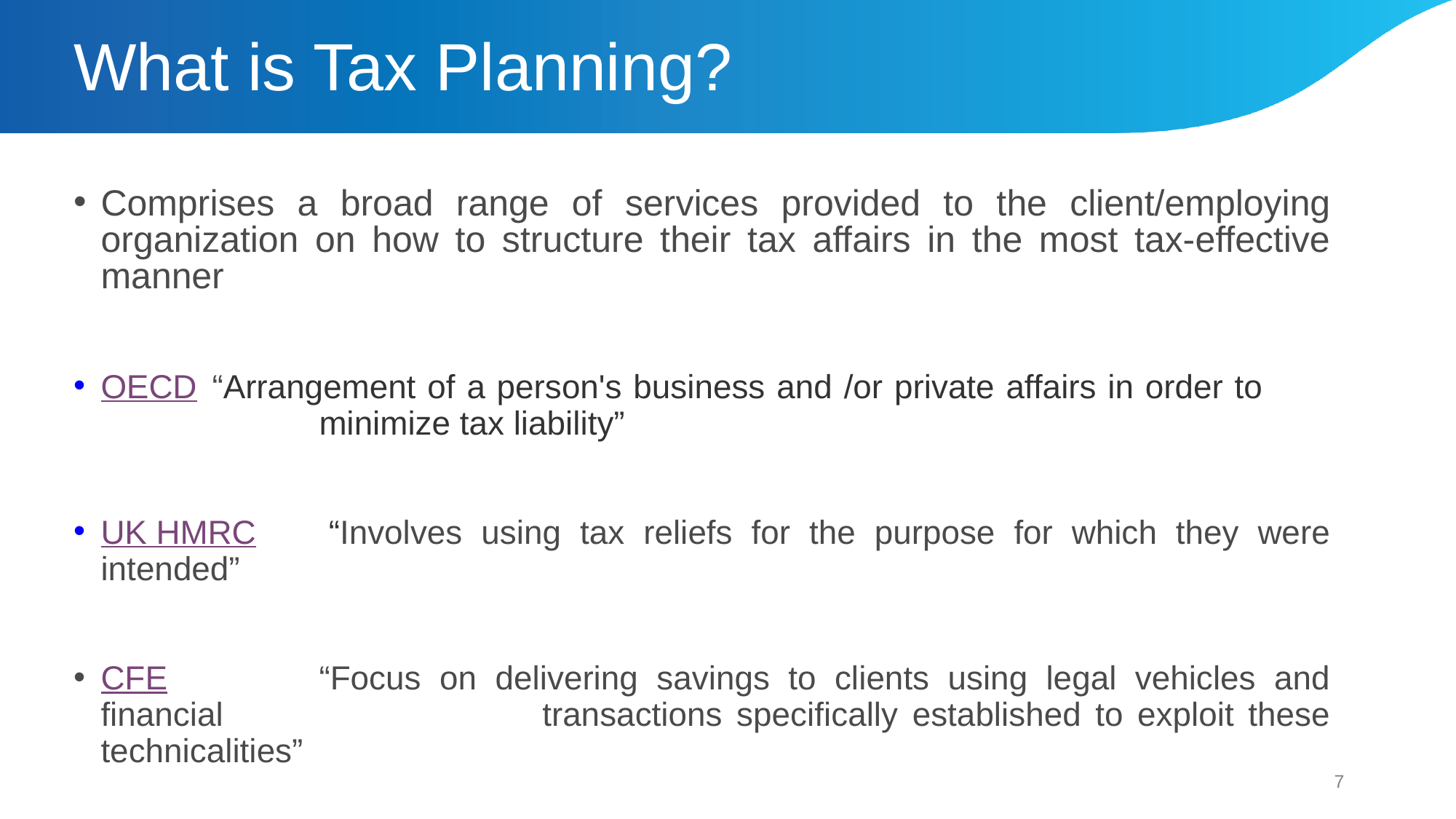

# What is Tax Planning?
Comprises a broad range of services provided to the client/employing organization on how to structure their tax affairs in the most tax-effective manner

OECD 	“Arrangement of a person's business and /or private affairs in order to 			minimize tax liability”

UK HMRC 	“Involves using tax reliefs for the purpose for which they were intended”

CFE		“Focus on delivering savings to clients using legal vehicles and financial 			transactions specifically established to exploit these technicalities”

7